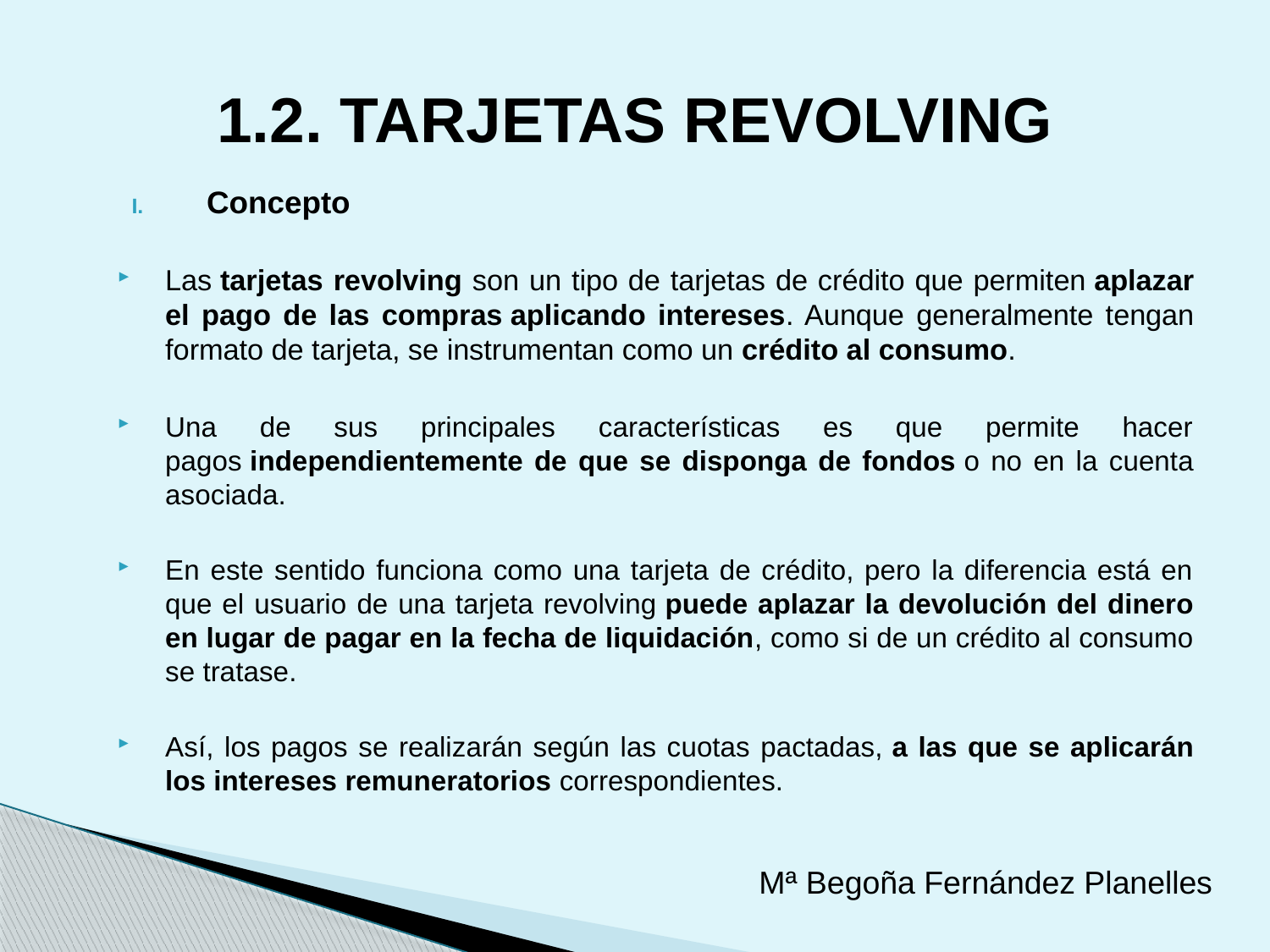

# 1.2. TARJETAS REVOLVING
Concepto

Las tarjetas revolving son un tipo de tarjetas de crédito que permiten aplazar el pago de las compras aplicando intereses. Aunque generalmente tengan formato de tarjeta, se instrumentan como un crédito al consumo.

Una de sus principales características es que permite hacer pagos independientemente de que se disponga de fondos o no en la cuenta asociada.

En este sentido funciona como una tarjeta de crédito, pero la diferencia está en que el usuario de una tarjeta revolving puede aplazar la devolución del dinero en lugar de pagar en la fecha de liquidación, como si de un crédito al consumo se tratase.

Así, los pagos se realizarán según las cuotas pactadas, a las que se aplicarán los intereses remuneratorios correspondientes.

Mª Begoña Fernández Planelles